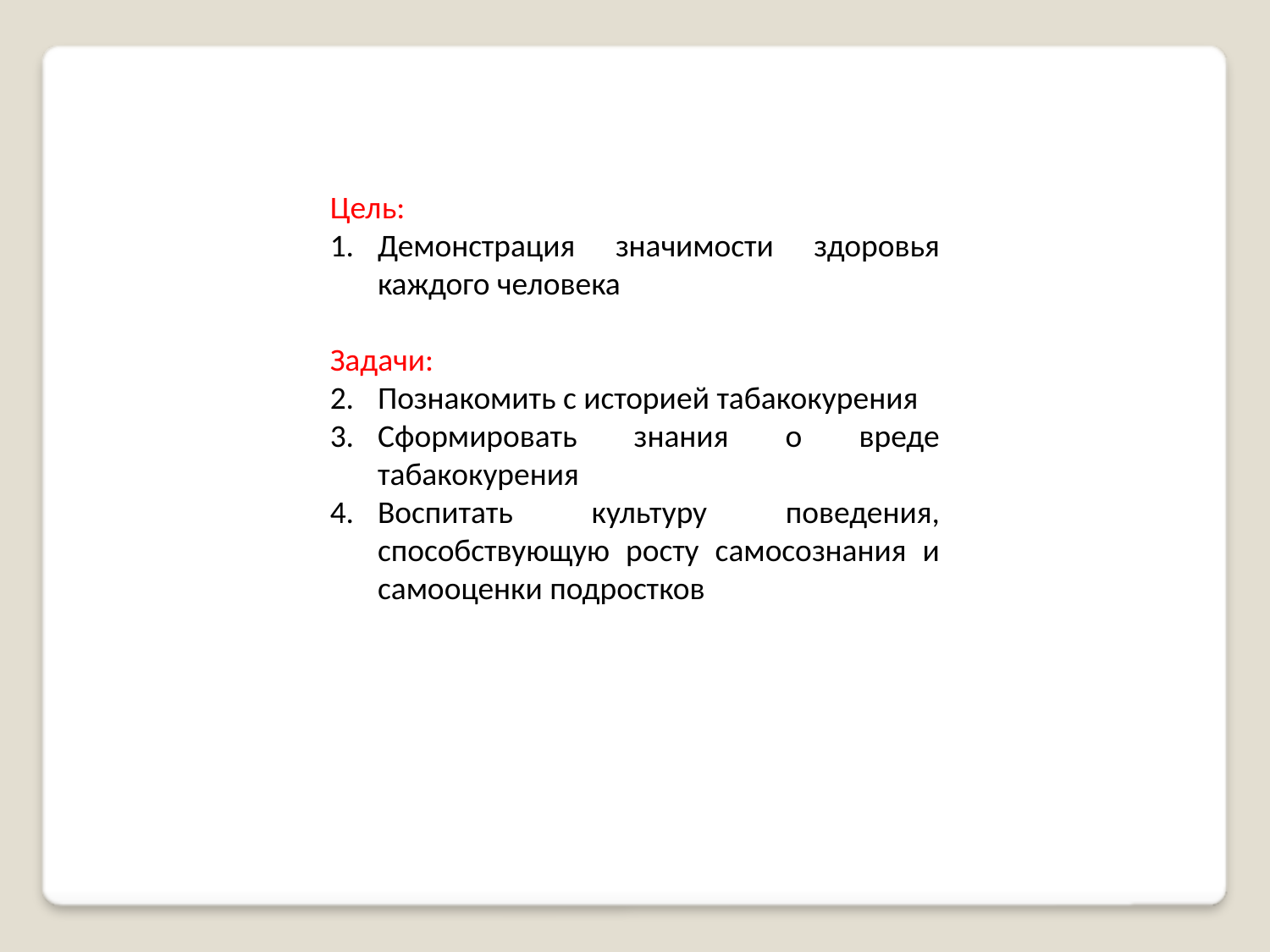

Цель:
Демонстрация значимости здоровья каждого человека

Задачи:
Познакомить с историей табакокурения
Сформировать знания о вреде табакокурения
Воспитать культуру поведения, способствующую росту самосознания и самооценки подростков